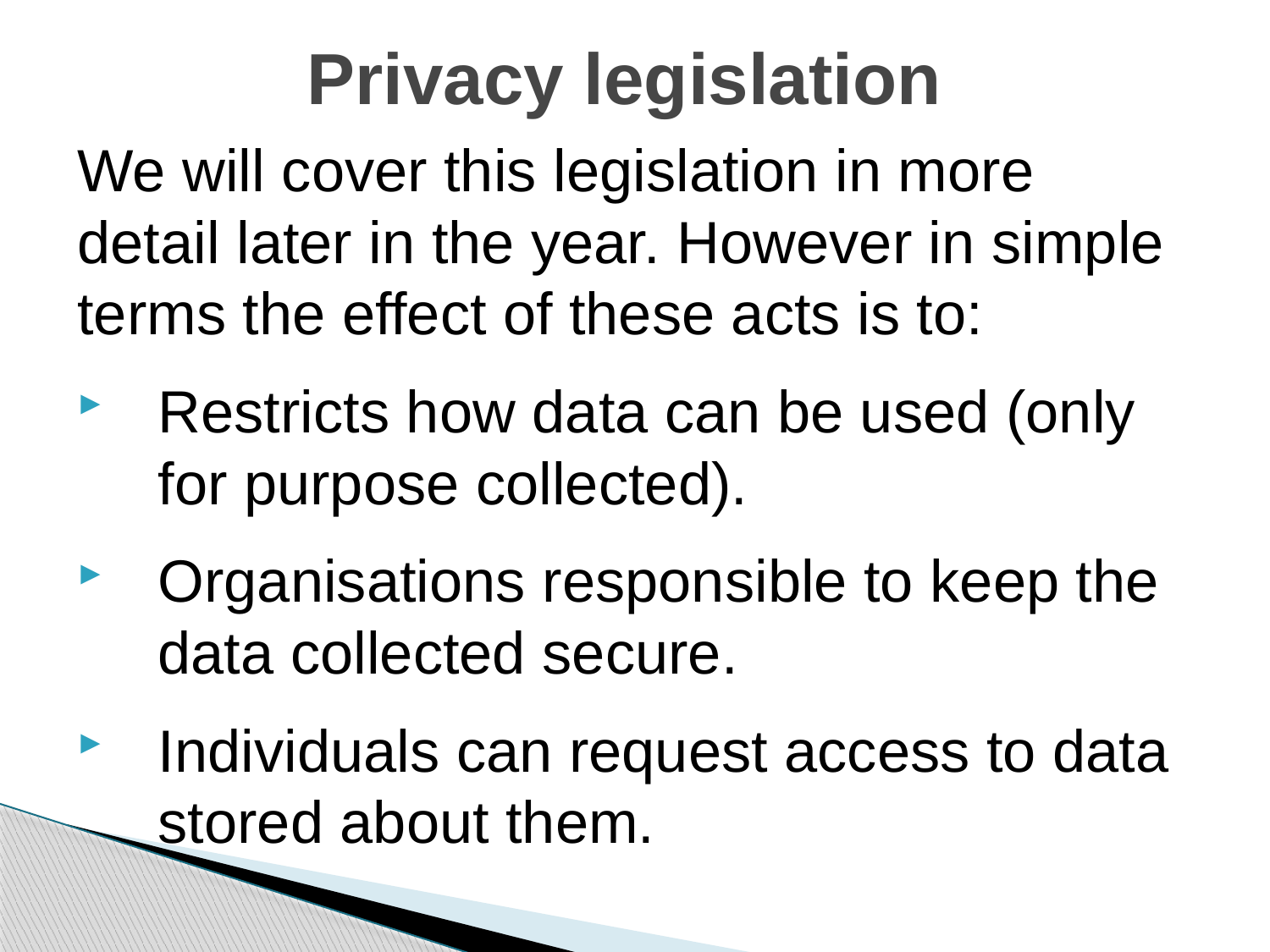

# Privacy legislation
We will cover this legislation in more detail later in the year. However in simple terms the effect of these acts is to:
Restricts how data can be used (only for purpose collected).
Organisations responsible to keep the data collected secure.
Individuals can request access to data stored about them.